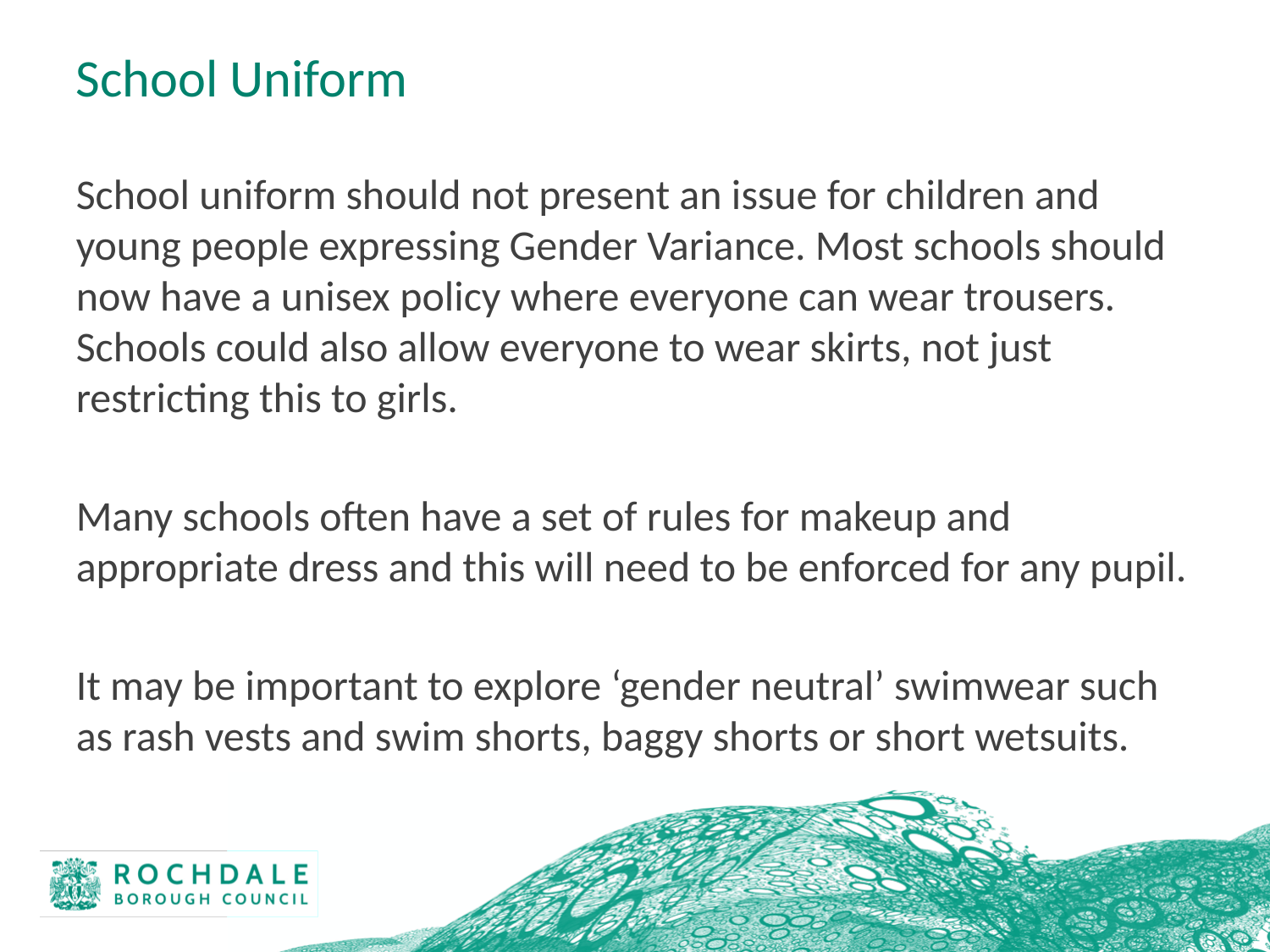

# School Uniform
School uniform should not present an issue for children and young people expressing Gender Variance. Most schools should now have a unisex policy where everyone can wear trousers. Schools could also allow everyone to wear skirts, not just restricting this to girls.

Many schools often have a set of rules for makeup and appropriate dress and this will need to be enforced for any pupil.

It may be important to explore ‘gender neutral’ swimwear such as rash vests and swim shorts, baggy shorts or short wetsuits.